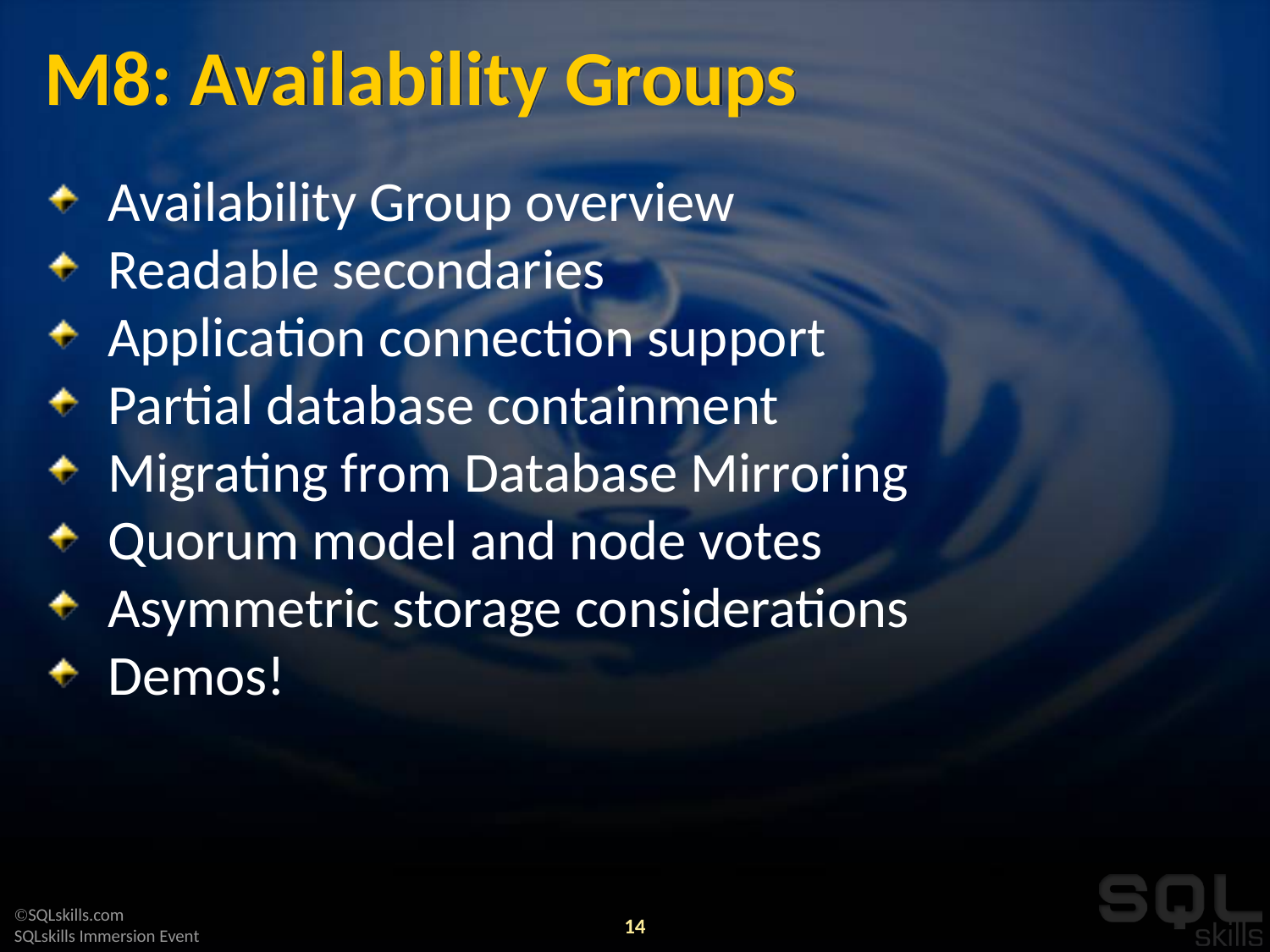

# M8: Availability Groups
Availability Group overview
Readable secondaries
Application connection support
Partial database containment
Migrating from Database Mirroring
Quorum model and node votes
Asymmetric storage considerations
Demos!

14